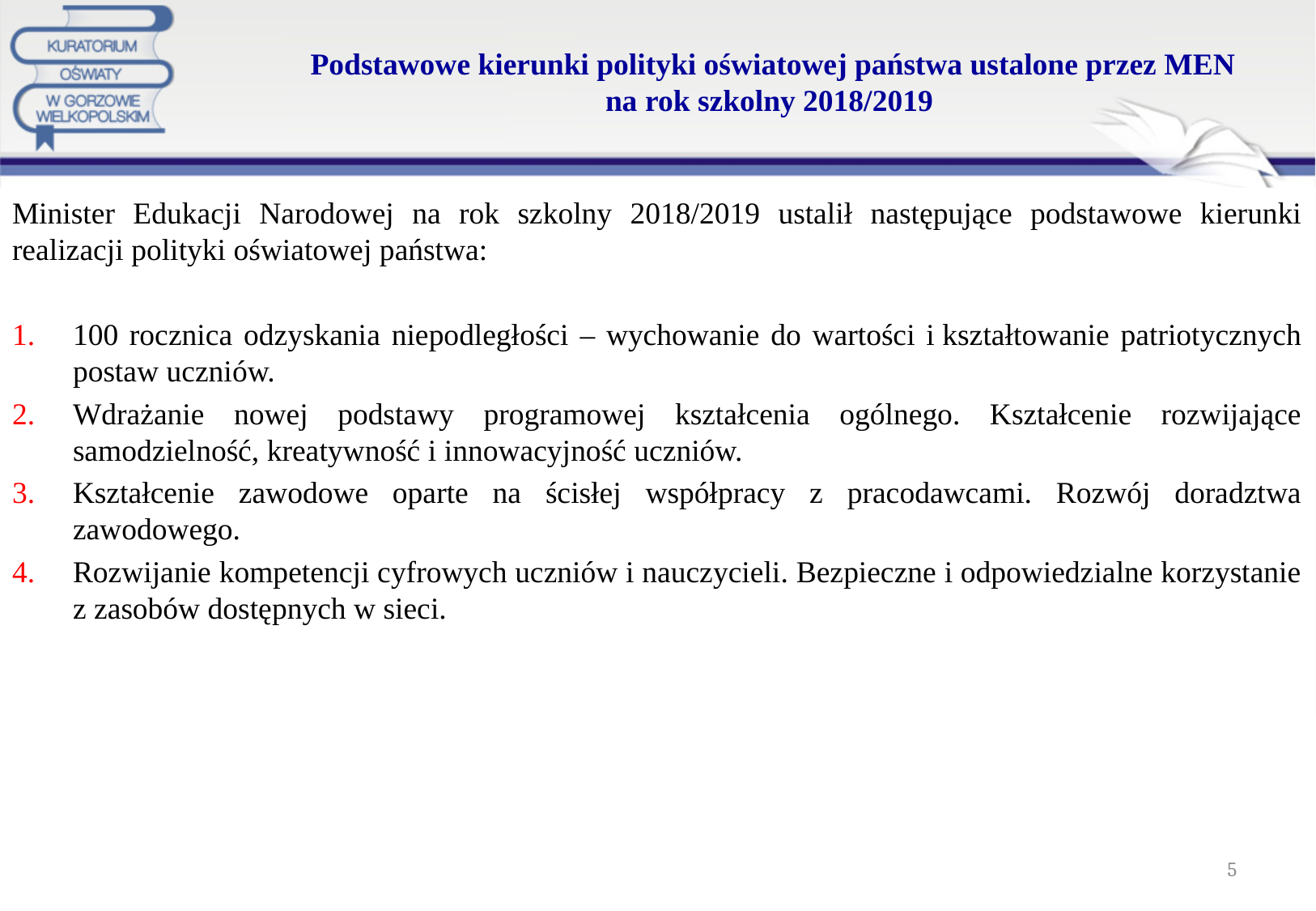

# Podstawowe kierunki polityki oświatowej państwa ustalone przez MEN na rok szkolny 2018/2019
Minister Edukacji Narodowej na rok szkolny 2018/2019 ustalił następujące podstawowe kierunki realizacji polityki oświatowej państwa:

100 rocznica odzyskania niepodległości – wychowanie do wartości i kształtowanie patriotycznych postaw uczniów.
Wdrażanie nowej podstawy programowej kształcenia ogólnego. Kształcenie rozwijające samodzielność, kreatywność i innowacyjność uczniów.
Kształcenie zawodowe oparte na ścisłej współpracy z pracodawcami. Rozwój doradztwa zawodowego.
Rozwijanie kompetencji cyfrowych uczniów i nauczycieli. Bezpieczne i odpowiedzialne korzystanie z zasobów dostępnych w sieci.

5